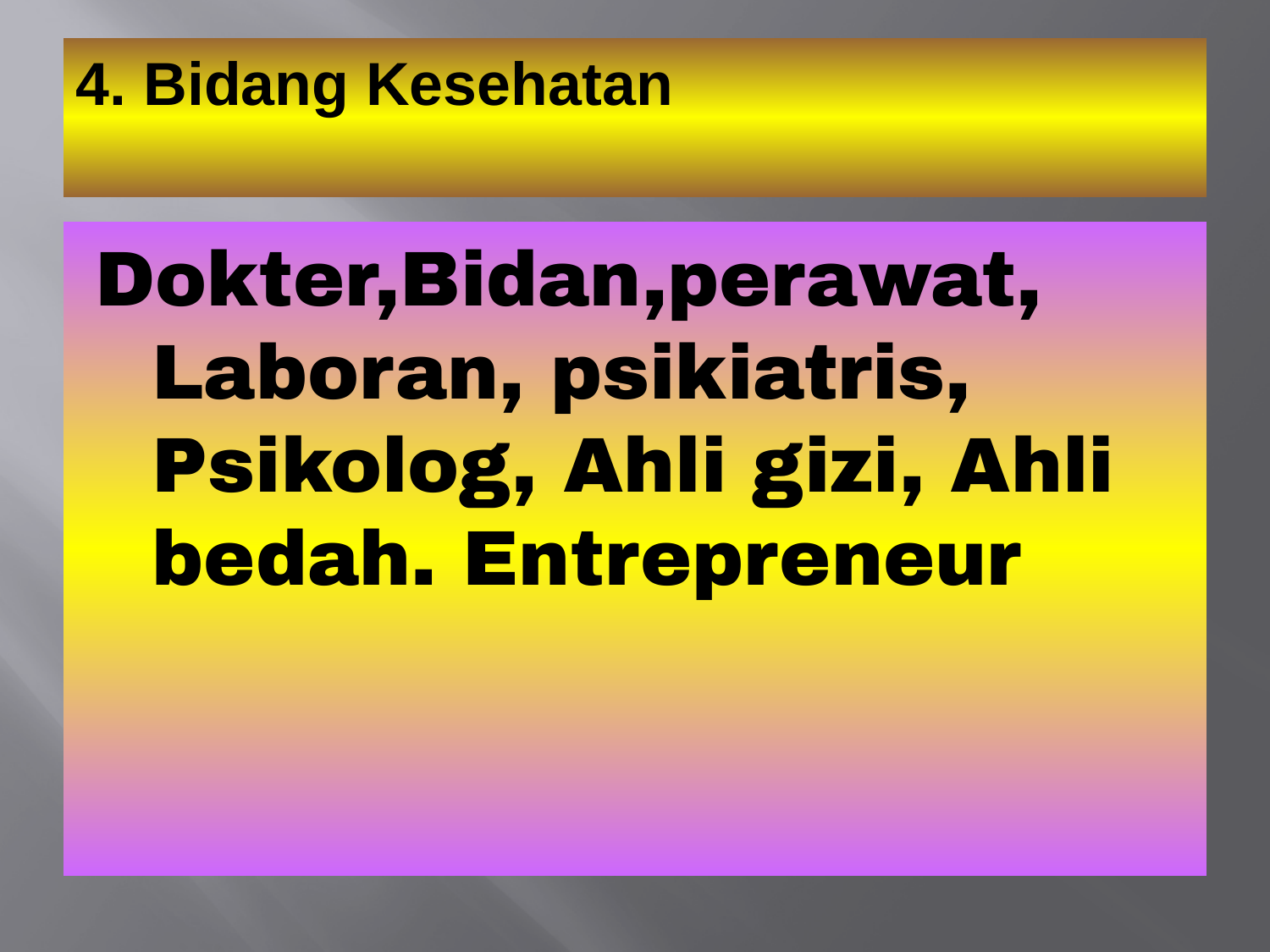

# 4. Bidang Kesehatan
Dokter,Bidan,perawat, Laboran, psikiatris, Psikolog, Ahli gizi, Ahli bedah. Entrepreneur